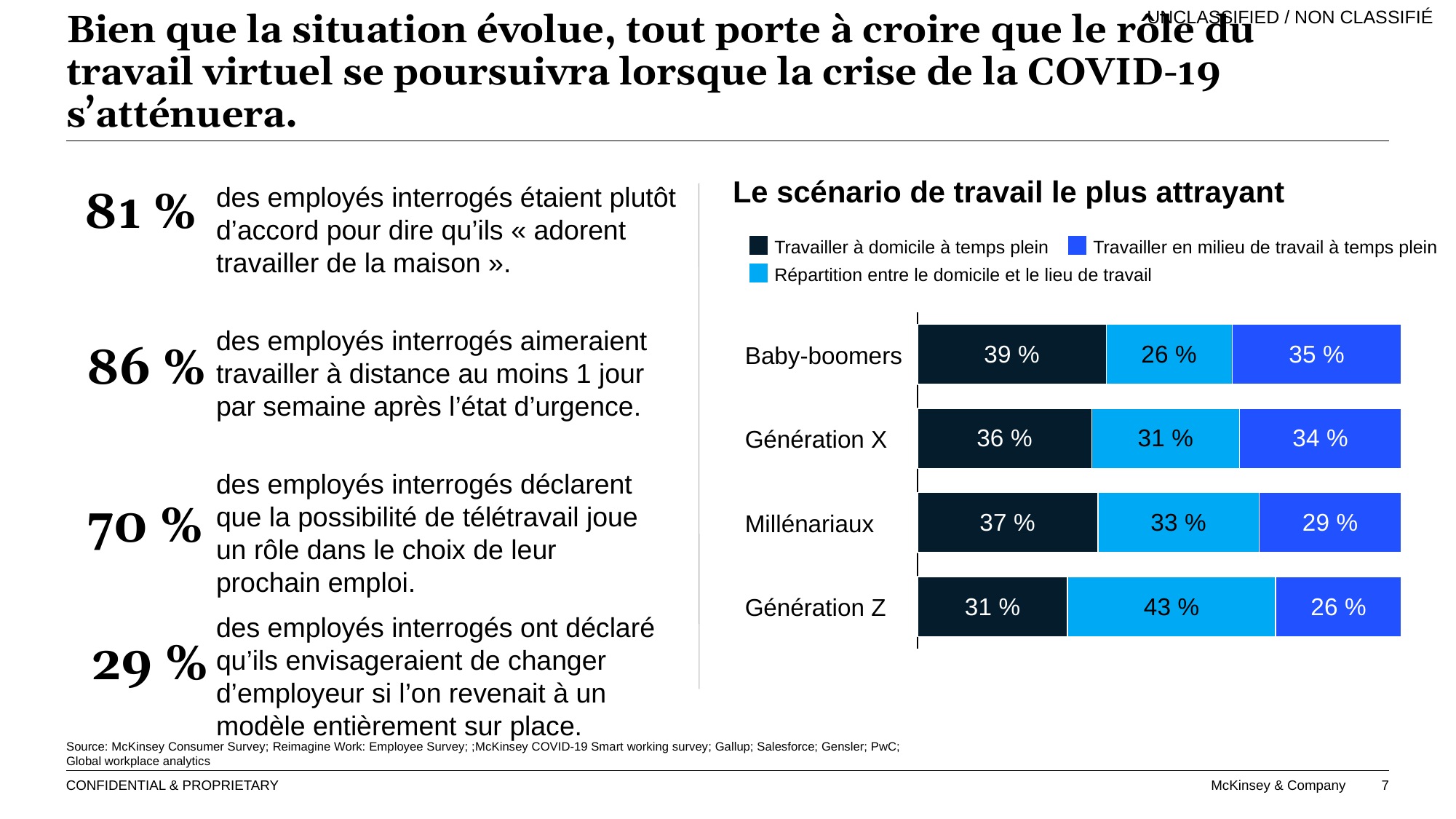

Rob
# Bien que la situation évolue, tout porte à croire que le rôle du travail virtuel se poursuivra lorsque la crise de la COVID-19 s’atténuera.
Le scénario de travail le plus attrayant
81 %
des employés interrogés étaient plutôt d’accord pour dire qu’ils « adorent travailler de la maison ».
Travailler à domicile à temps plein
Travailler en milieu de travail à temps plein

Répartition entre le domicile et le lieu de travail

### Chart

| Category |  |  |  |
|---|---|---|---|
des employés interrogés aimeraient travailler à distance au moins 1 jour par semaine après l’état d’urgence.
86 %
Baby-boomers
Génération X
des employés interrogés déclarent que la possibilité de télétravail joue un rôle dans le choix de leur prochain emploi.
70 %
Millénariaux
Génération Z
des employés interrogés ont déclaré qu’ils envisageraient de changer d’employeur si l’on revenait à un modèle entièrement sur place.
29 %
Source: McKinsey Consumer Survey; Reimagine Work: Employee Survey; ;McKinsey COVID-19 Smart working survey; Gallup; Salesforce; Gensler; PwC; Global workplace analytics